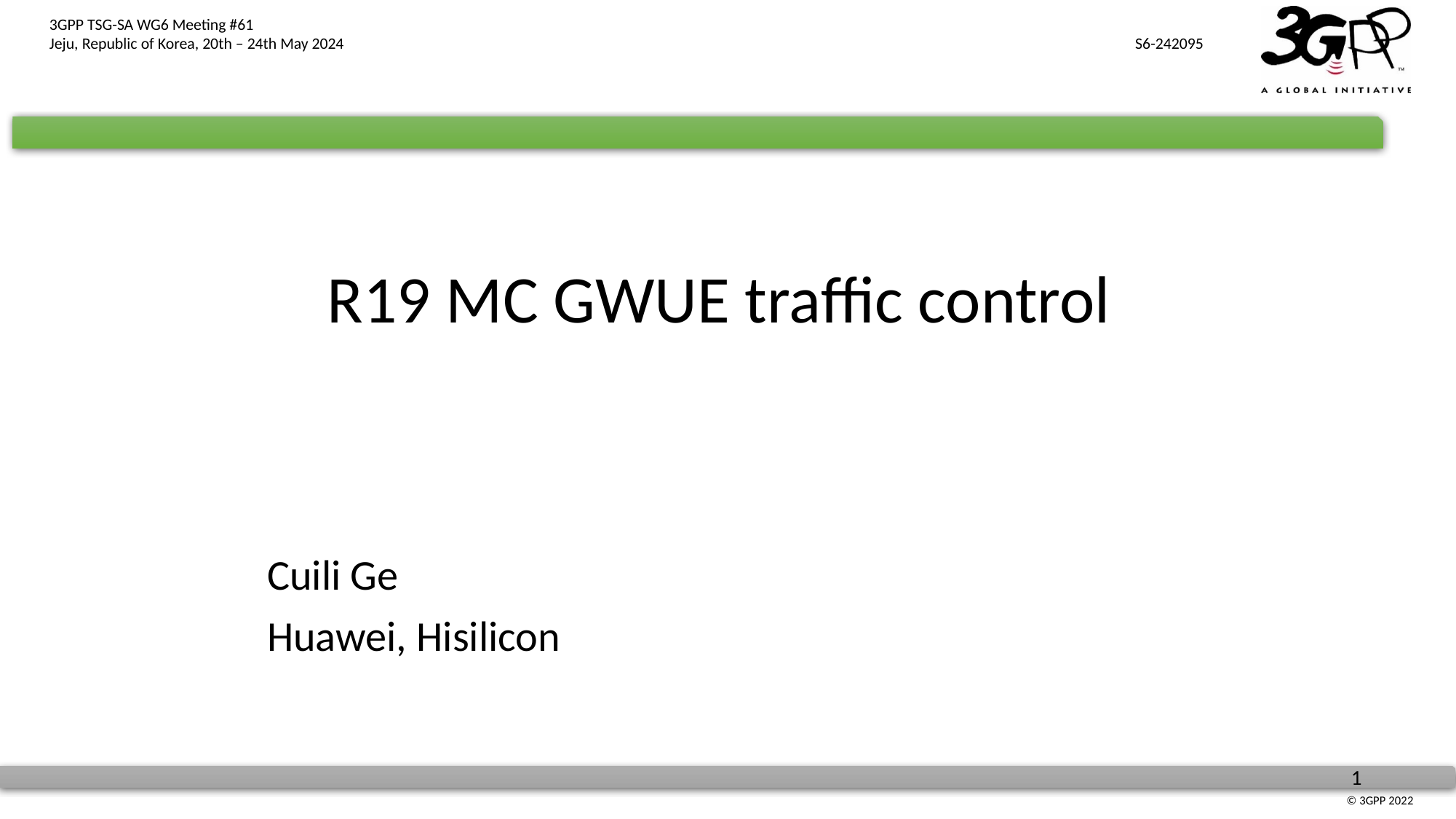

# R19 MC GWUE traffic control
Cuili Ge
Huawei, Hisilicon